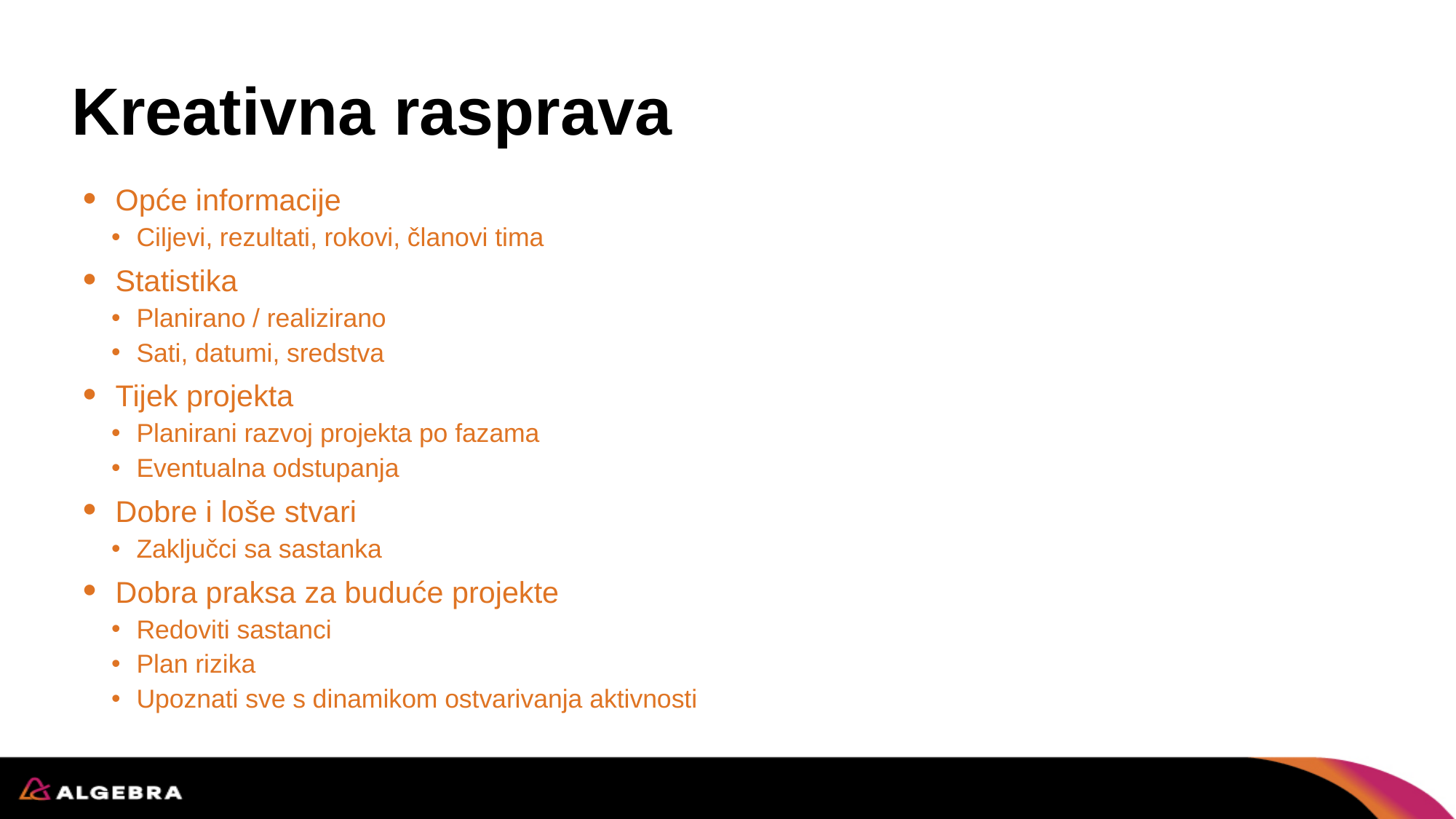

# Kreativna rasprava
Opće informacije
Ciljevi, rezultati, rokovi, članovi tima
Statistika
Planirano / realizirano
Sati, datumi, sredstva
Tijek projekta
Planirani razvoj projekta po fazama
Eventualna odstupanja
Dobre i loše stvari
Zaključci sa sastanka
Dobra praksa za buduće projekte
Redoviti sastanci
Plan rizika
Upoznati sve s dinamikom ostvarivanja aktivnosti